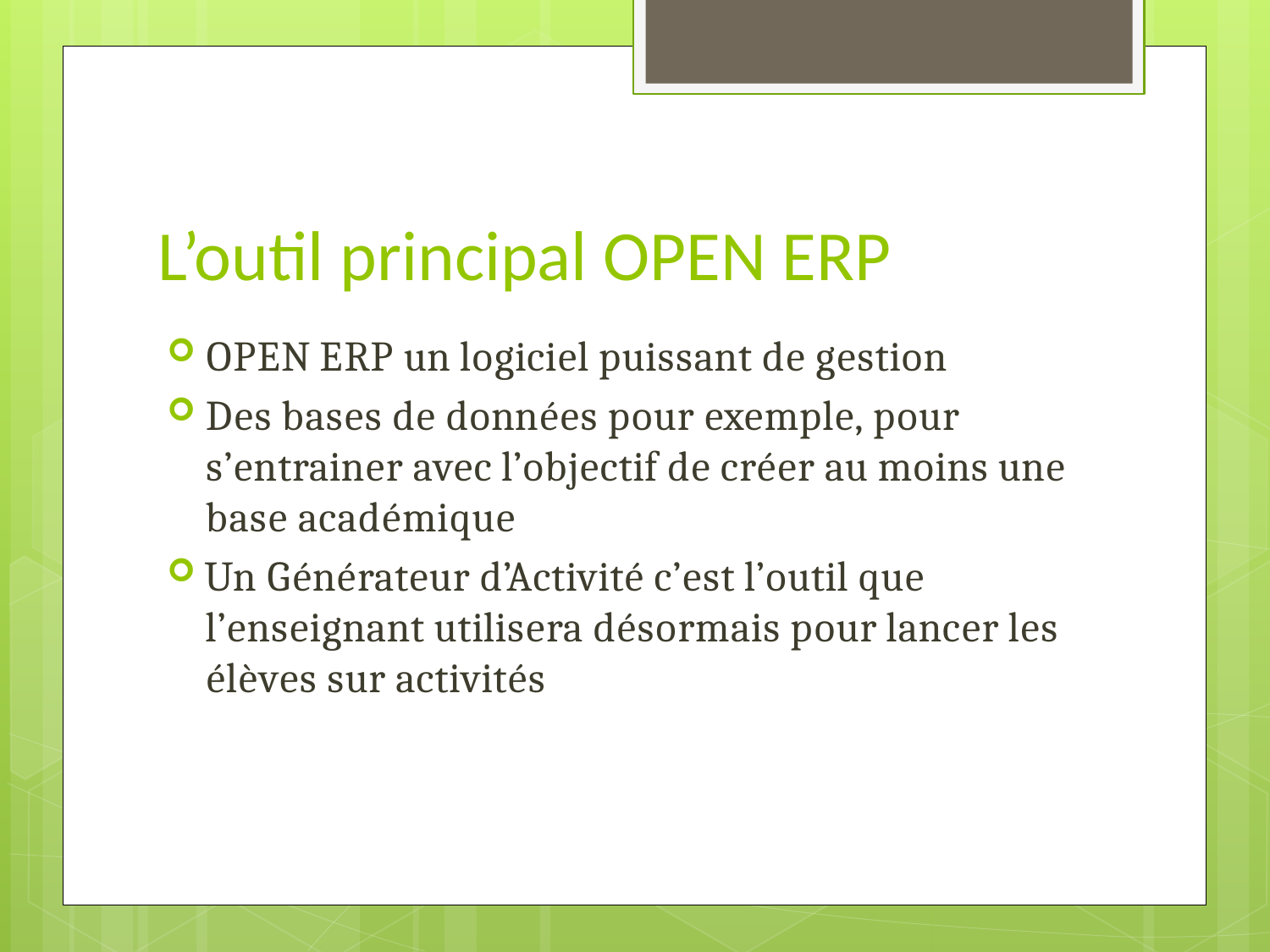

# L’outil principal OPEN ERP
OPEN ERP un logiciel puissant de gestion
Des bases de données pour exemple, pour s’entrainer avec l’objectif de créer au moins une base académique
Un Générateur d’Activité c’est l’outil que l’enseignant utilisera désormais pour lancer les élèves sur activités